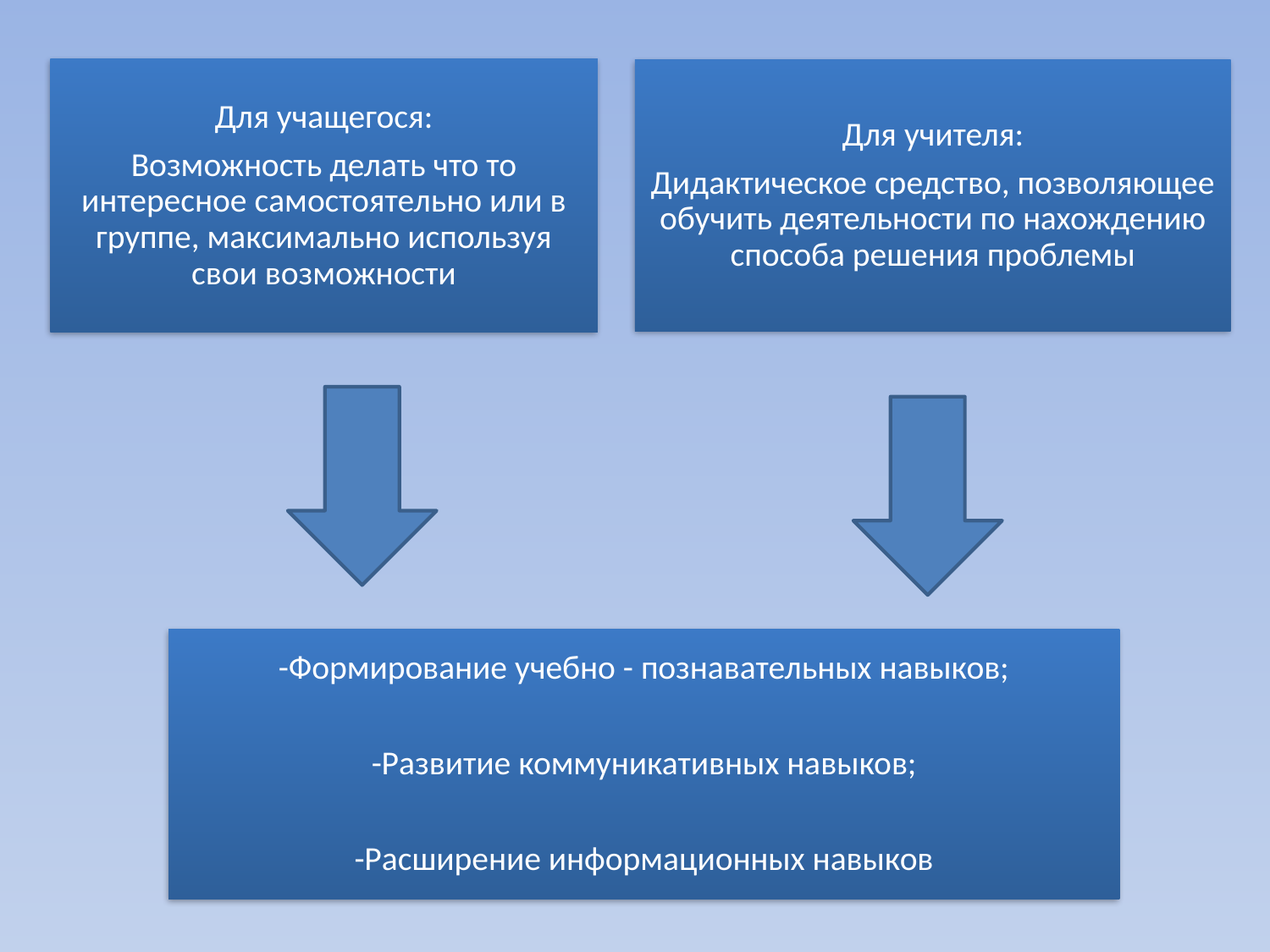

Для учащегося:
Возможность делать что то интересное самостоятельно или в группе, максимально используя свои возможности
Для учителя:
Дидактическое средство, позволяющее обучить деятельности по нахождению способа решения проблемы
-Формирование учебно - познавательных навыков;

-Развитие коммуникативных навыков;

-Расширение информационных навыков